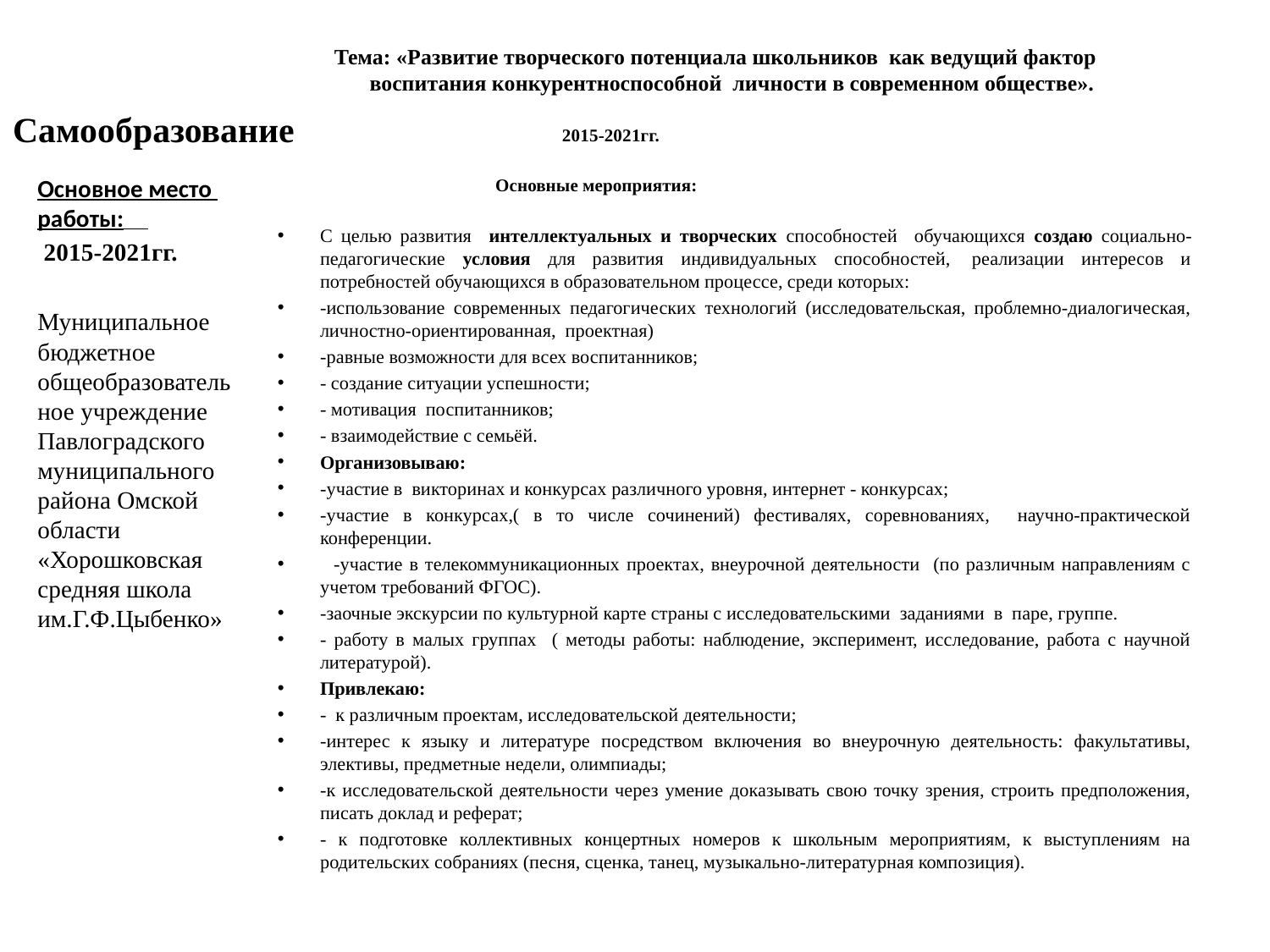

# Самообразование
Тема: «Развитие творческого потенциала школьников  как ведущий фактор воспитания конкурентноспособной  личности в современном обществе».

                                                                2015-2021гг.

                                                 Основные мероприятия:

С целью развития  интеллектуальных и творческих способностей  обучающихся создаю социально-педагогические условия для развития индивидуальных способностей,  реализации интересов и потребностей обучающихся в образовательном процессе, среди которых:
-использование современных педагогических технологий (исследовательская, проблемно-диалогическая, личностно-ориентированная,  проектная)
-равные возможности для всех воспитанников;
- создание ситуации успешности;
- мотивация  поспитанников;
- взаимодействие с семьёй.
Организовываю:
-участие в  викторинах и конкурсах различного уровня, интернет - конкурсах;
-участие в конкурсах,( в то числе сочинений) фестивалях, соревнованиях,  научно-практической конференции.
  -участие в телекоммуникационных проектах, внеурочной деятельности  (по различным направлениям с учетом требований ФГОС).
-заочные экскурсии по культурной карте страны с исследовательскими  заданиями  в  паре, группе.
- работу в малых группах  ( методы работы: наблюдение, эксперимент, исследование, работа с научной литературой).
Привлекаю:
-  к различным проектам, исследовательской деятельности;
-интерес к языку и литературе посредством включения во внеурочную деятельность: факультативы, элективы, предметные недели, олимпиады;
-к исследовательской деятельности через умение доказывать свою точку зрения, строить предположения, писать доклад и реферат;
- к подготовке коллективных концертных номеров к школьным мероприятиям, к выступлениям на родительских собраниях (песня, сценка, танец, музыкально-литературная композиция).

Основное место  работы:
 2015-2021гг.

Муниципальное бюджетное общеобразовательное учреждение Павлоградского муниципального района Омской области «Хорошковская средняя школа им.Г.Ф.Цыбенко»